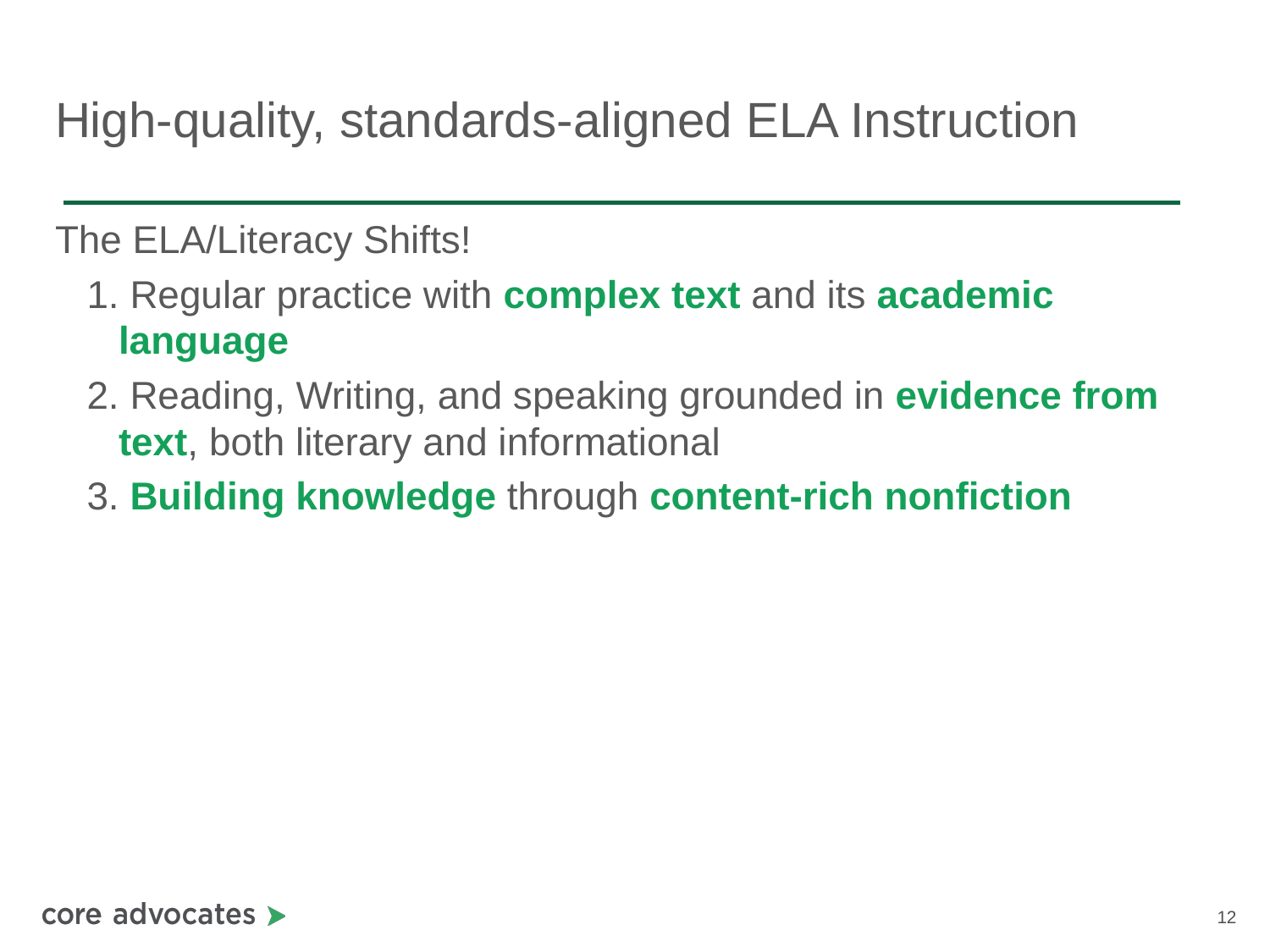

# High-quality, standards-aligned ELA Instruction
The ELA/Literacy Shifts!
 Regular practice with complex text and its academic  language
 Reading, Writing, and speaking grounded in evidence from text, both literary and informational
 Building knowledge through content-rich nonfiction